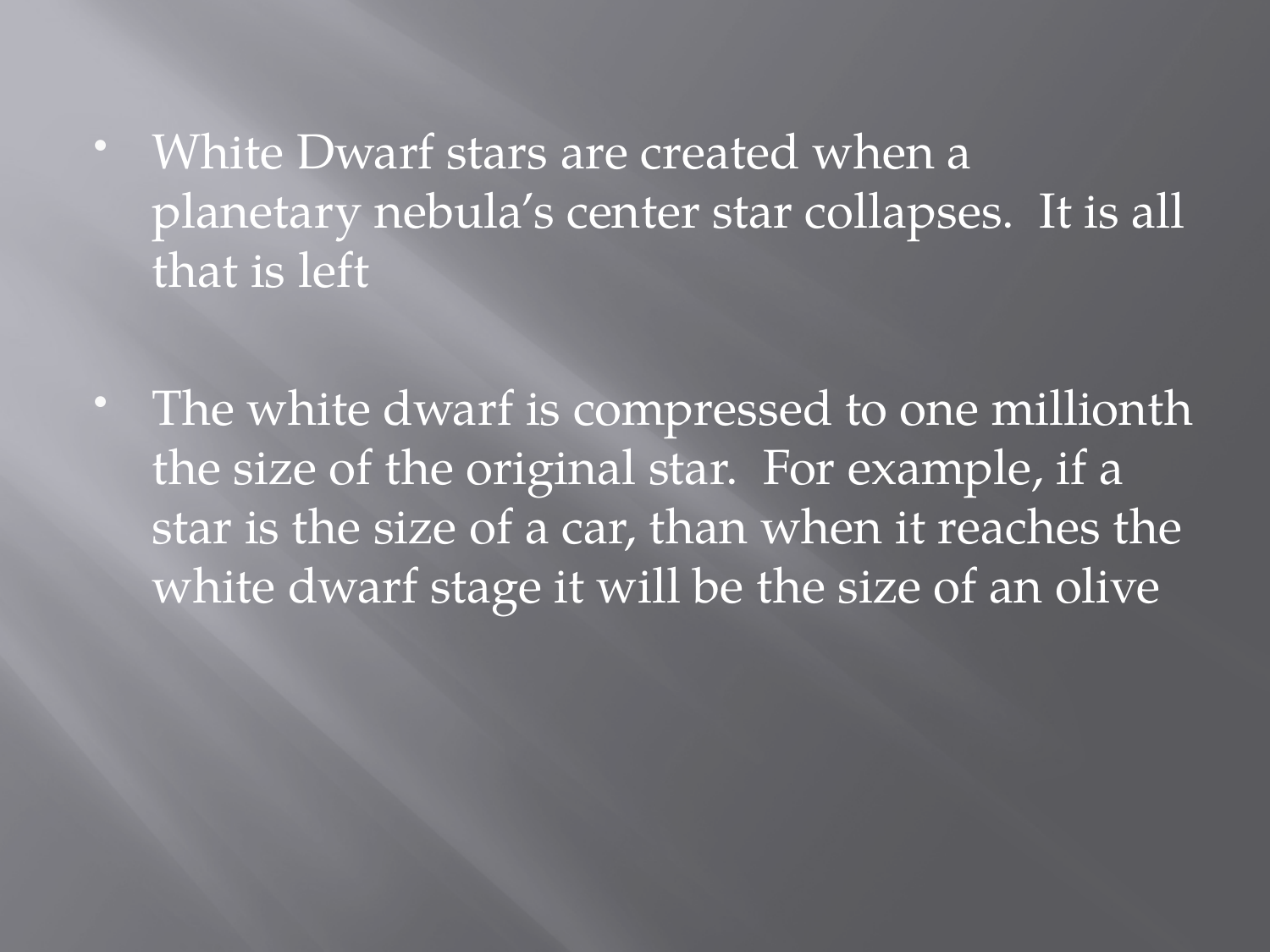

White Dwarf stars are created when a planetary nebula’s center star collapses.  It is all that is left

The white dwarf is compressed to one millionth the size of the original star.  For example, if a star is the size of a car, than when it reaches the white dwarf stage it will be the size of an olive